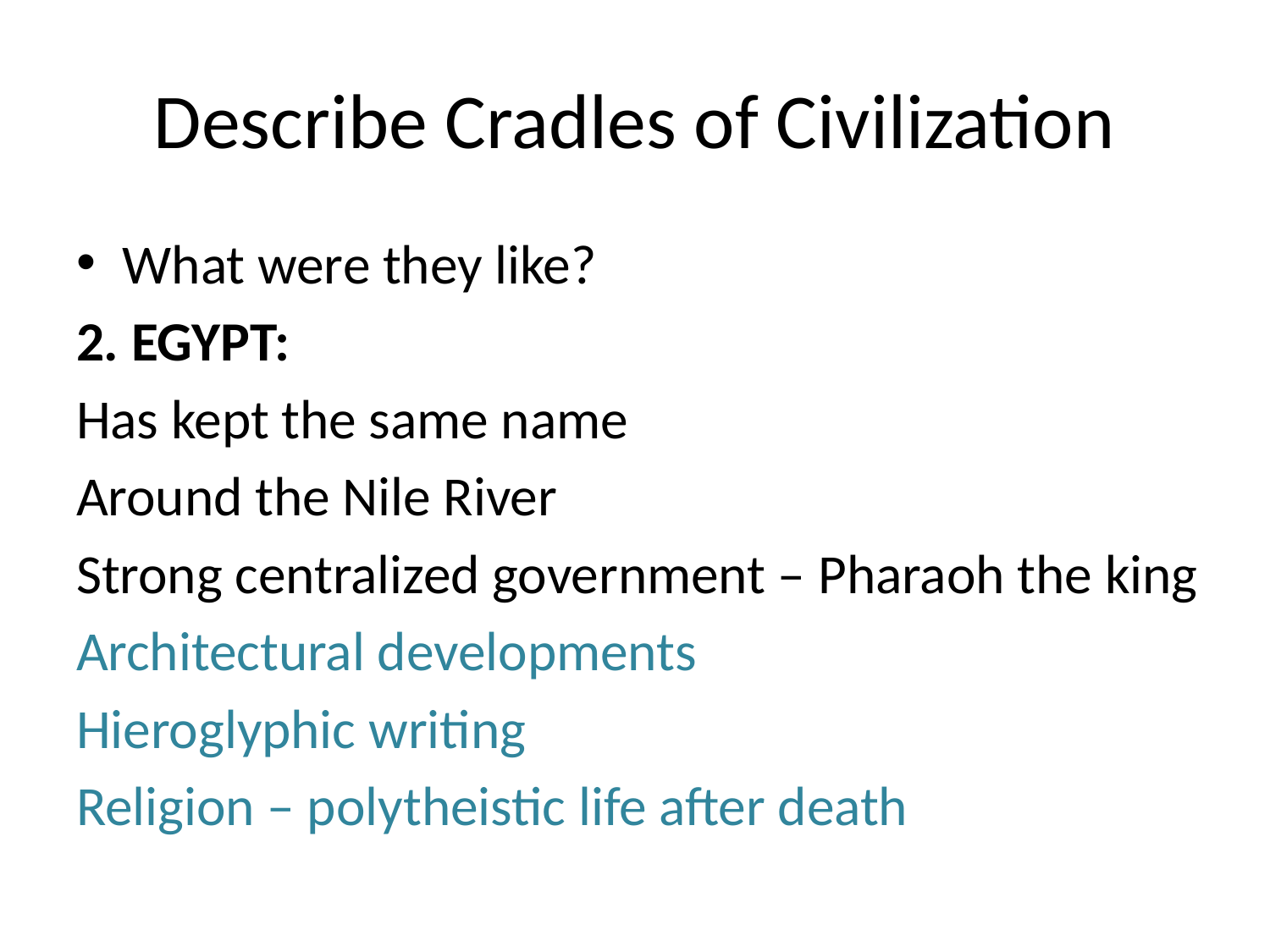

# Describe Cradles of Civilization
What were they like?
2. EGYPT:
Has kept the same name
Around the Nile River
Strong centralized government – Pharaoh the king
Architectural developments
Hieroglyphic writing
Religion – polytheistic life after death